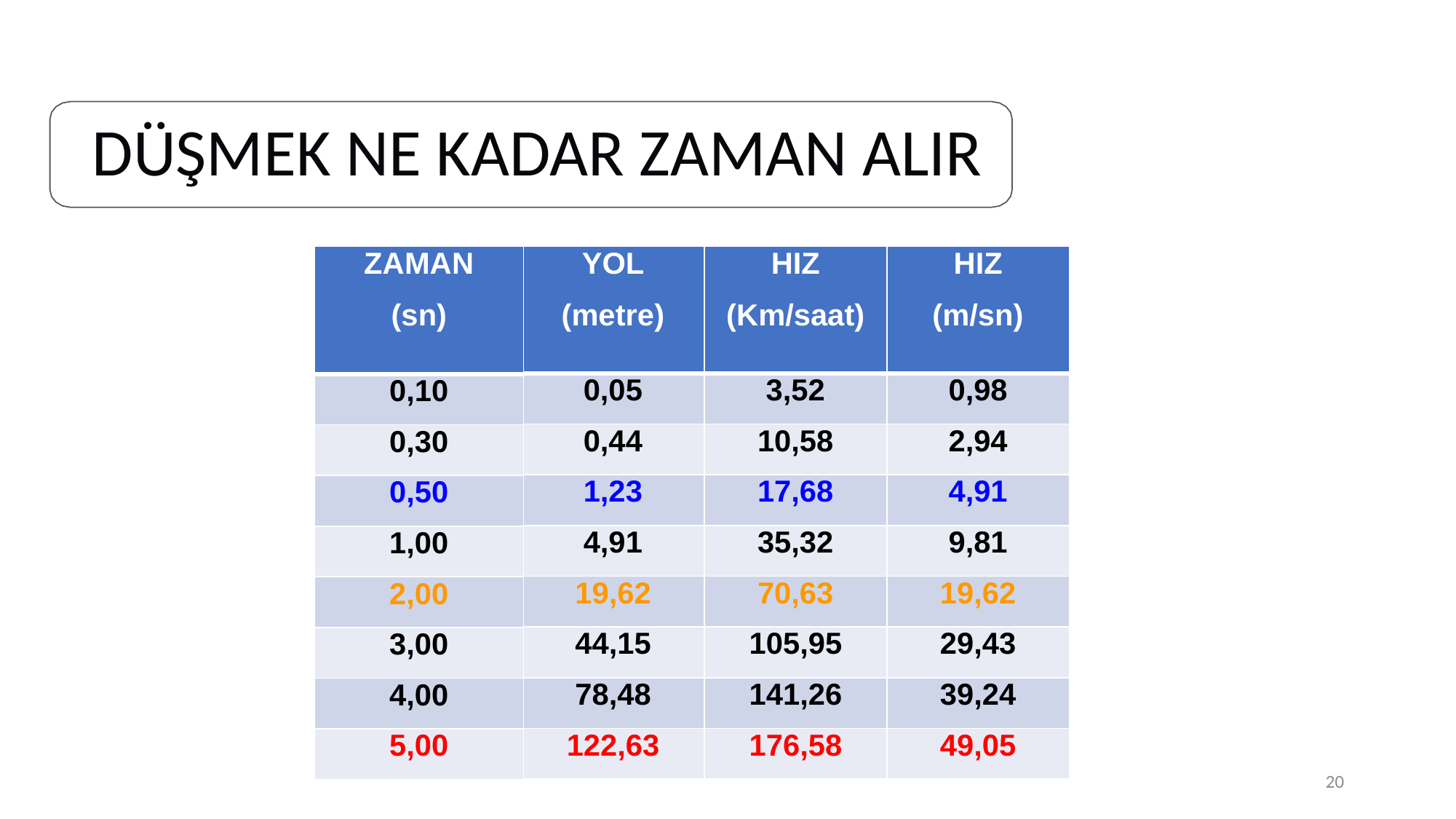

# DÜŞMEK NE KADAR ZAMAN ALIR

| ZAMAN (sn) |
| --- |
| 0,10 |
| 0,30 |
| 0,50 |
| 1,00 |
| 2,00 |
| 3,00 |
| 4,00 |
| 5,00 |
| YOL (metre) | HIZ (Km/saat) | HIZ (m/sn) |
| --- | --- | --- |
| 0,05 | 3,52 | 0,98 |
| 0,44 | 10,58 | 2,94 |
| 1,23 | 17,68 | 4,91 |
| 4,91 | 35,32 | 9,81 |
| 19,62 | 70,63 | 19,62 |
| 44,15 | 105,95 | 29,43 |
| 78,48 | 141,26 | 39,24 |
| 122,63 | 176,58 | 49,05 |
20